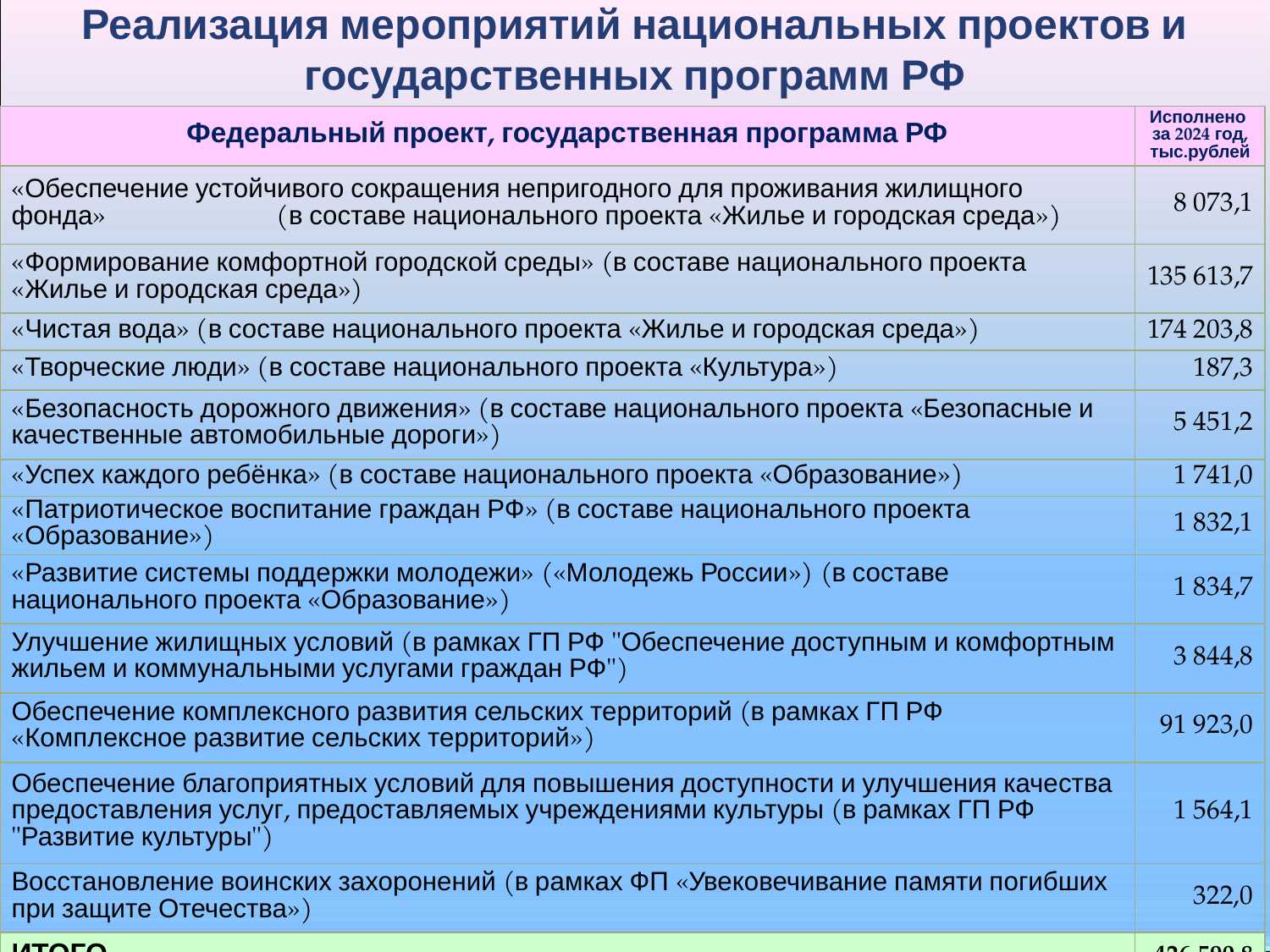

Реализация мероприятий национальных проектов и государственных программ РФ
| Федеральный проект, государственная программа РФ | Исполнено за 2024 год, тыс.рублей |
| --- | --- |
| «Обеспечение устойчивого сокращения непригодного для проживания жилищного фонда» (в составе национального проекта «Жилье и городская среда») | 8 073,1 |
| «Формирование комфортной городской среды» (в составе национального проекта «Жилье и городская среда») | 135 613,7 |
| «Чистая вода» (в составе национального проекта «Жилье и городская среда») | 174 203,8 |
| «Творческие люди» (в составе национального проекта «Культура») | 187,3 |
| «Безопасность дорожного движения» (в составе национального проекта «Безопасные и качественные автомобильные дороги») | 5 451,2 |
| «Успех каждого ребёнка» (в составе национального проекта «Образование») | 1 741,0 |
| «Патриотическое воспитание граждан РФ» (в составе национального проекта «Образование») | 1 832,1 |
| «Развитие системы поддержки молодежи» («Молодежь России») (в составе национального проекта «Образование») | 1 834,7 |
| Улучшение жилищных условий (в рамках ГП РФ "Обеспечение доступным и комфортным жильем и коммунальными услугами граждан РФ") | 3 844,8 |
| Обеспечение комплексного развития сельских территорий (в рамках ГП РФ «Комплексное развитие сельских территорий») | 91 923,0 |
| Обеспечение благоприятных условий для повышения доступности и улучшения качества предоставления услуг, предоставляемых учреждениями культуры (в рамках ГП РФ "Развитие культуры") | 1 564,1 |
| Восстановление воинских захоронений (в рамках ФП «Увековечивание памяти погибших при защите Отечества») | 322,0 |
| ИТОГО | 426 590,8 |